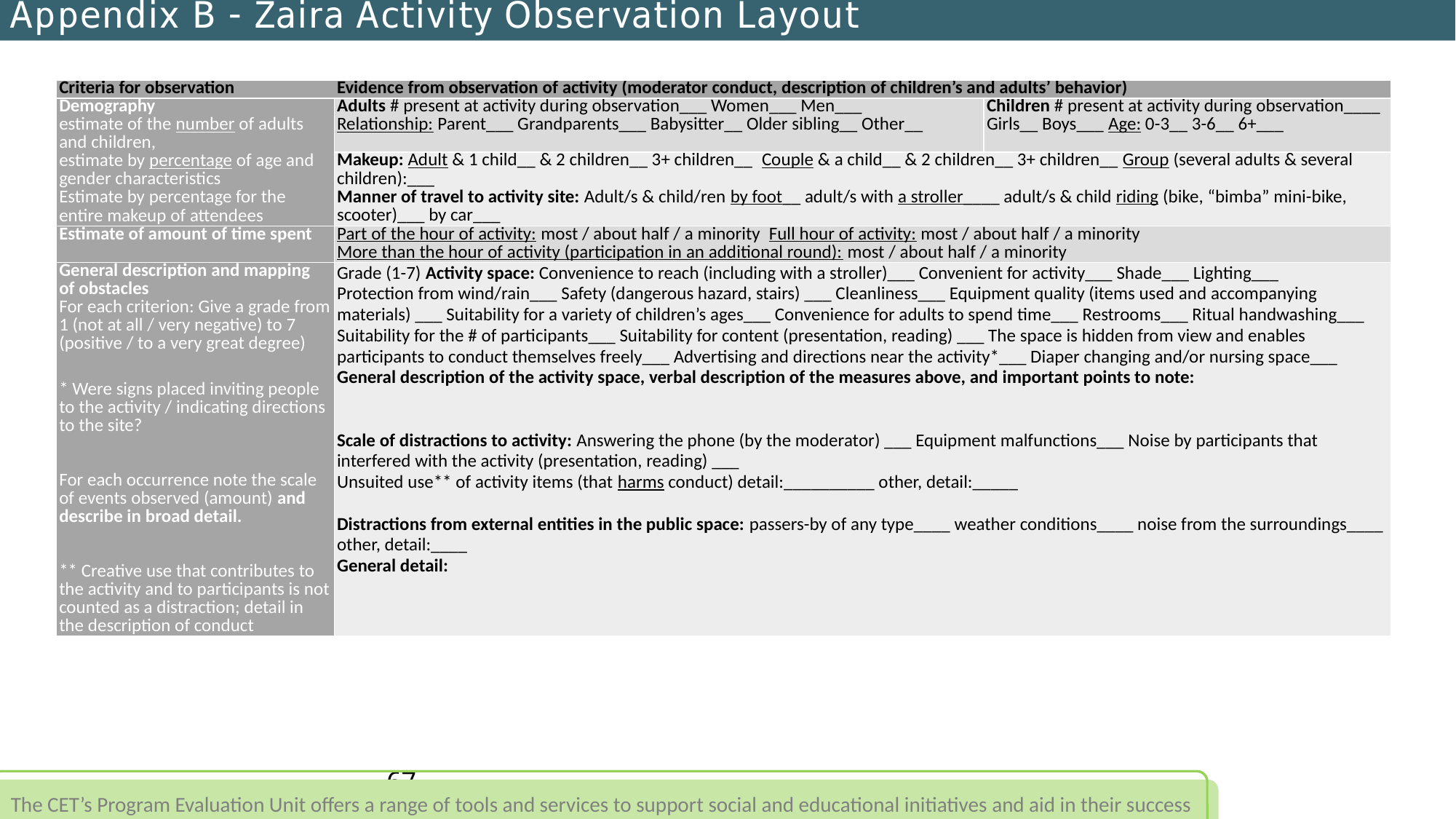

Appendix B - Zaira Activity Observation Layout
| Criteria for observation | Evidence from observation of activity (moderator conduct, description of children’s and adults’ behavior) |  |
| --- | --- | --- |
| Demography estimate of the number of adults and children, estimate by percentage of age and gender characteristics Estimate by percentage for the entire makeup of attendees | Adults # present at activity during observation\_\_\_ Women\_\_\_ Men\_\_\_ Relationship: Parent\_\_\_ Grandparents\_\_\_ Babysitter\_\_ Older sibling\_\_ Other\_\_ | Children # present at activity during observation\_\_\_\_ Girls\_\_ Boys\_\_\_ Age: 0-3\_\_ 3-6\_\_ 6+\_\_\_ |
|  | Makeup: Adult & 1 child\_\_ & 2 children\_\_ 3+ children\_\_ Couple & a child\_\_ & 2 children\_\_ 3+ children\_\_ Group (several adults & several children):\_\_\_ Manner of travel to activity site: Adult/s & child/ren by foot\_\_ adult/s with a stroller\_\_\_\_ adult/s & child riding (bike, “bimba” mini-bike, scooter)\_\_\_ by car\_\_\_ |  |
| Estimate of amount of time spent | Part of the hour of activity: most / about half / a minority Full hour of activity: most / about half / a minority More than the hour of activity (participation in an additional round): most / about half / a minority |  |
| General description and mapping of obstacles For each criterion: Give a grade from 1 (not at all / very negative) to 7 (positive / to a very great degree) \* Were signs placed inviting people to the activity / indicating directions to the site? For each occurrence note the scale of events observed (amount) and describe in broad detail. \*\* Creative use that contributes to the activity and to participants is not counted as a distraction; detail in the description of conduct | Grade (1-7) Activity space: Convenience to reach (including with a stroller)\_\_\_ Convenient for activity\_\_\_ Shade\_\_\_ Lighting\_\_\_ Protection from wind/rain\_\_\_ Safety (dangerous hazard, stairs) \_\_\_ Cleanliness\_\_\_ Equipment quality (items used and accompanying materials) \_\_\_ Suitability for a variety of children’s ages\_\_\_ Convenience for adults to spend time\_\_\_ Restrooms\_\_\_ Ritual handwashing\_\_\_ Suitability for the # of participants\_\_\_ Suitability for content (presentation, reading) \_\_\_ The space is hidden from view and enables participants to conduct themselves freely\_\_\_ Advertising and directions near the activity\*\_\_\_ Diaper changing and/or nursing space\_\_\_ General description of the activity space, verbal description of the measures above, and important points to note:     Scale of distractions to activity: Answering the phone (by the moderator) \_\_\_ Equipment malfunctions\_\_\_ Noise by participants that interfered with the activity (presentation, reading) \_\_\_ Unsuited use\*\* of activity items (that harms conduct) detail:\_\_\_\_\_\_\_\_\_\_ other, detail:\_\_\_\_\_ Distractions from external entities in the public space: passers-by of any type\_\_\_\_ weather conditions\_\_\_\_ noise from the surroundings\_\_\_\_ other, detail:\_\_\_\_ General detail: |  |